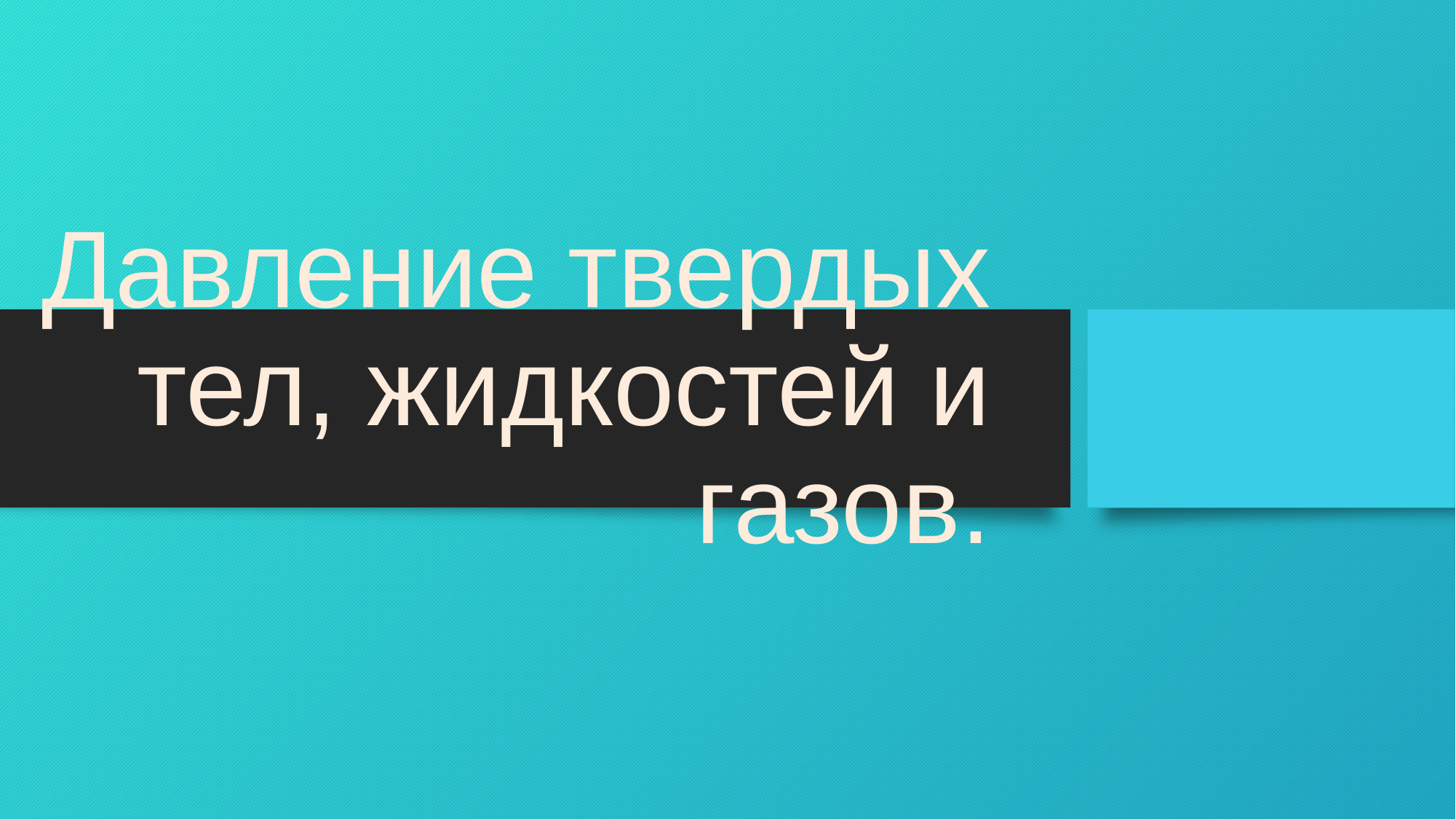

# Давление твердых тел, жидкостей и газов.